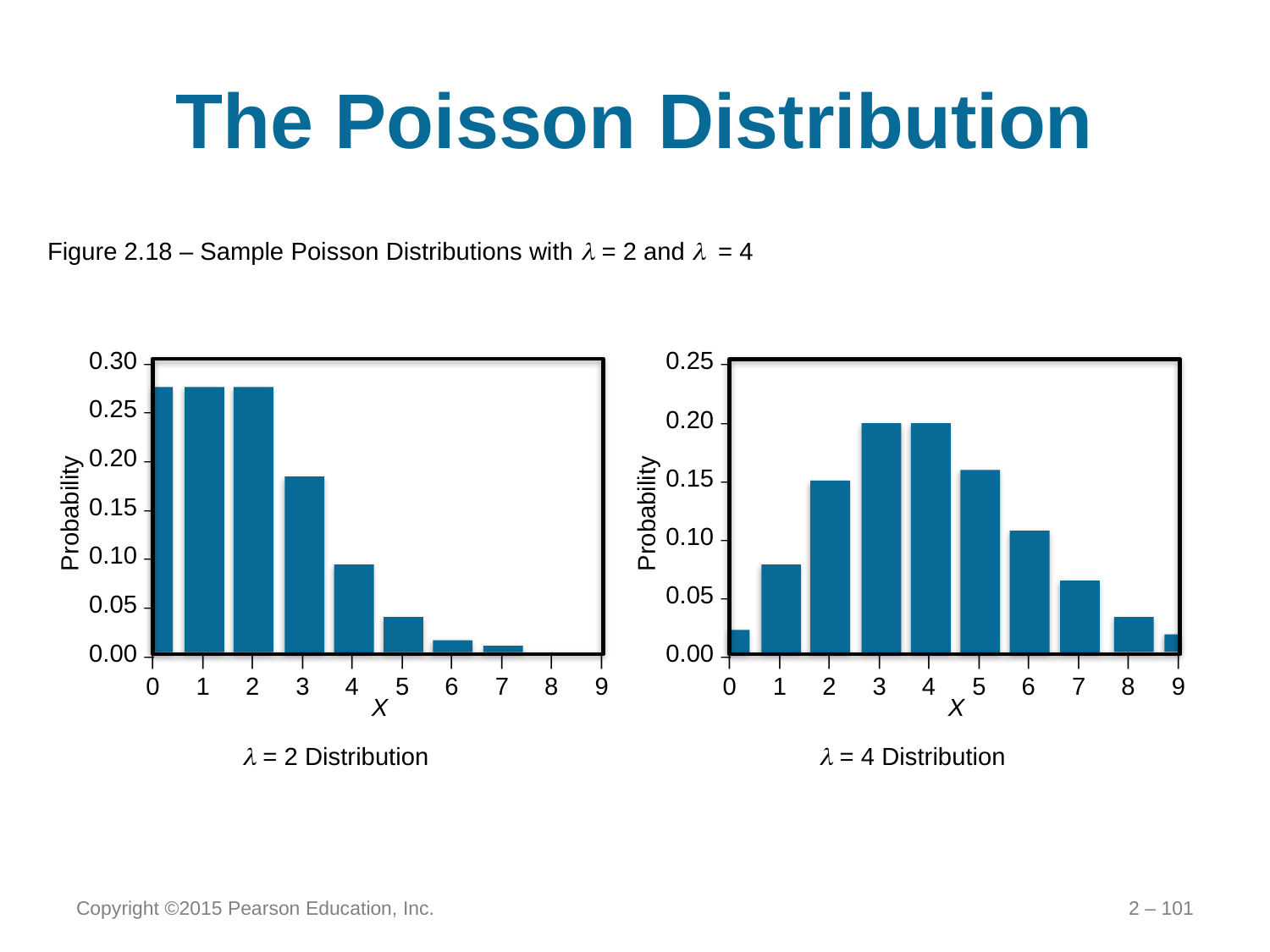

# The Poisson Distribution
Figure 2.18 – Sample Poisson Distributions with λ = 2 and λ = 4
0.25 –
0.20 –
0.15 –
0.10 –
0.05 –
0.00 –

Probability

	|	|	|	|	|	|	|	|	|	|
	0	1	2	3	4	5	6	7	8	9

X
λ = 4 Distribution
0.30 –
0.25 –
0.20 –
0.15 –
0.10 –
0.05 –
0.00 –

Probability

	|	|	|	|	|	|	|	|	|	|
	0	1	2	3	4	5	6	7	8	9

X
λ = 2 Distribution
Copyright ©2015 Pearson Education, Inc.
2 – 101